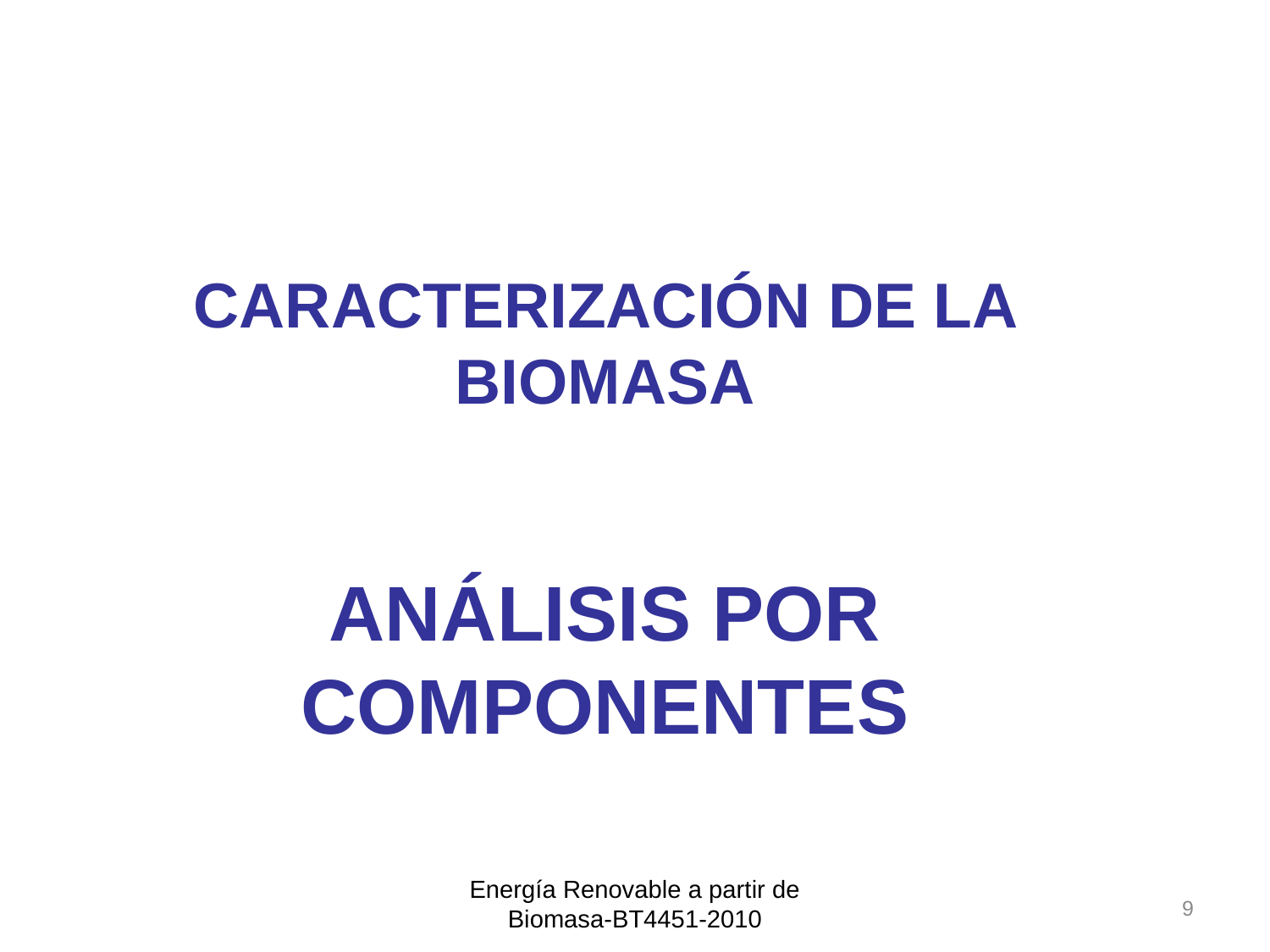

CARACTERIZACIÓN DE LA BIOMASA

ANÁLISIS POR COMPONENTES
Energía Renovable a partir de Biomasa-BT4451-2010
9